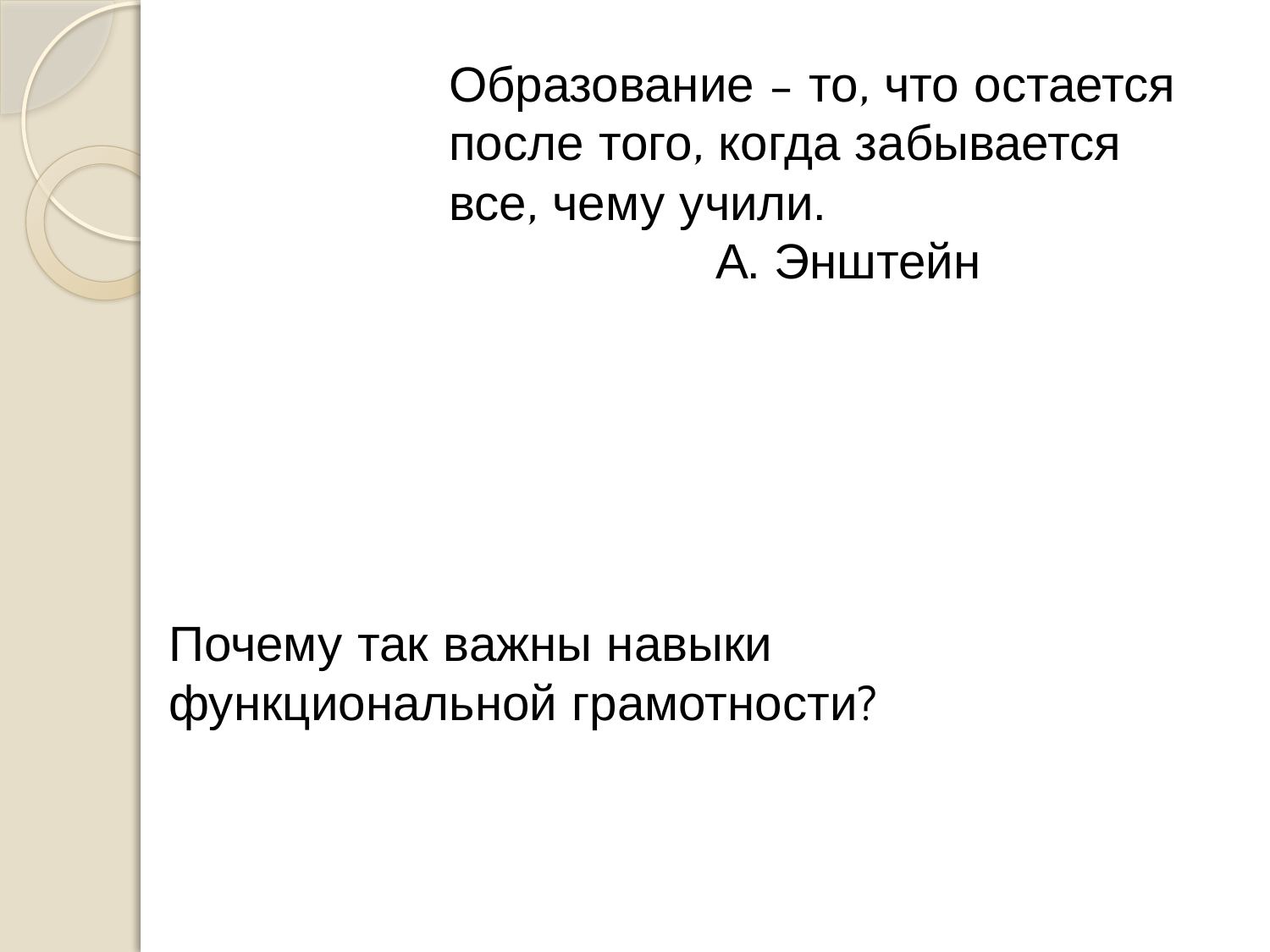

#
Образование – то, что остается после того, когда забывается все, чему учили.
                  А. Энштейн

Почему так важны навыки функциональной грамотности?